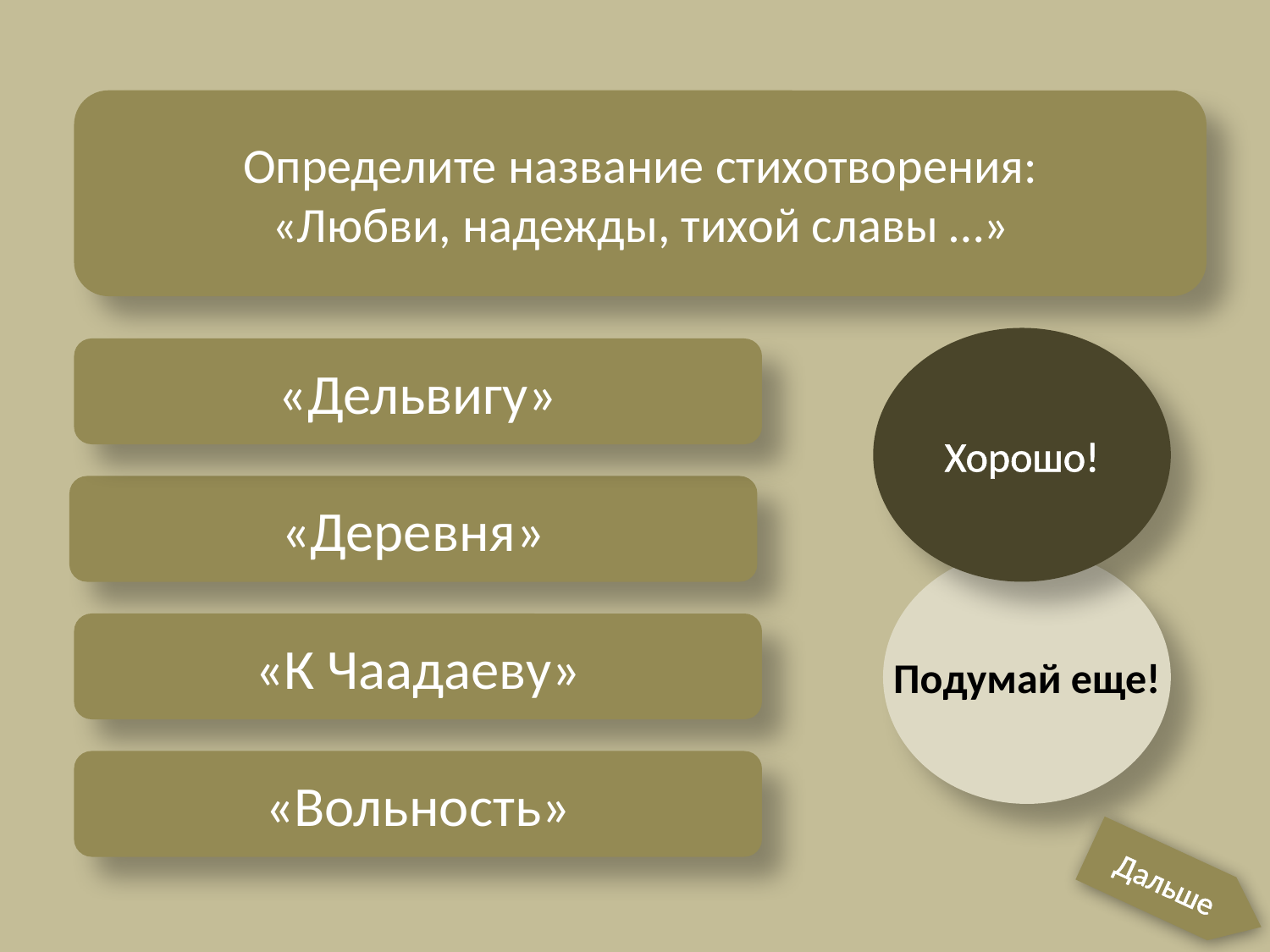

Определите название стихотворения:
«Любви, надежды, тихой славы …»
Хорошо!
«Дельвигу»
«Деревня»
Подумай еще!
«К Чаадаеву»
«Вольность»
Дальше